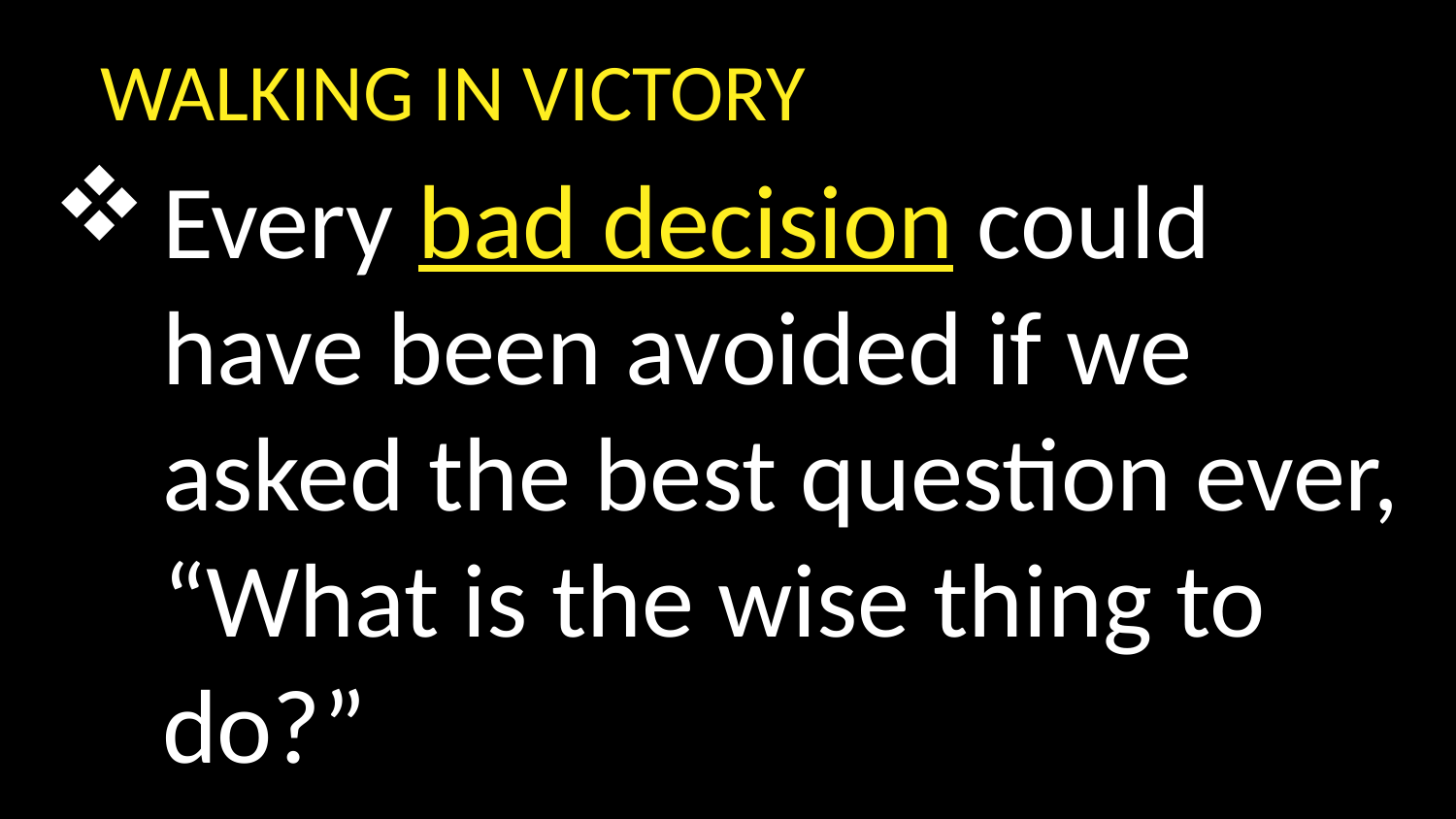

WALKING IN VICTORY
Every bad decision could have been avoided if we asked the best question ever, “What is the wise thing to do?”